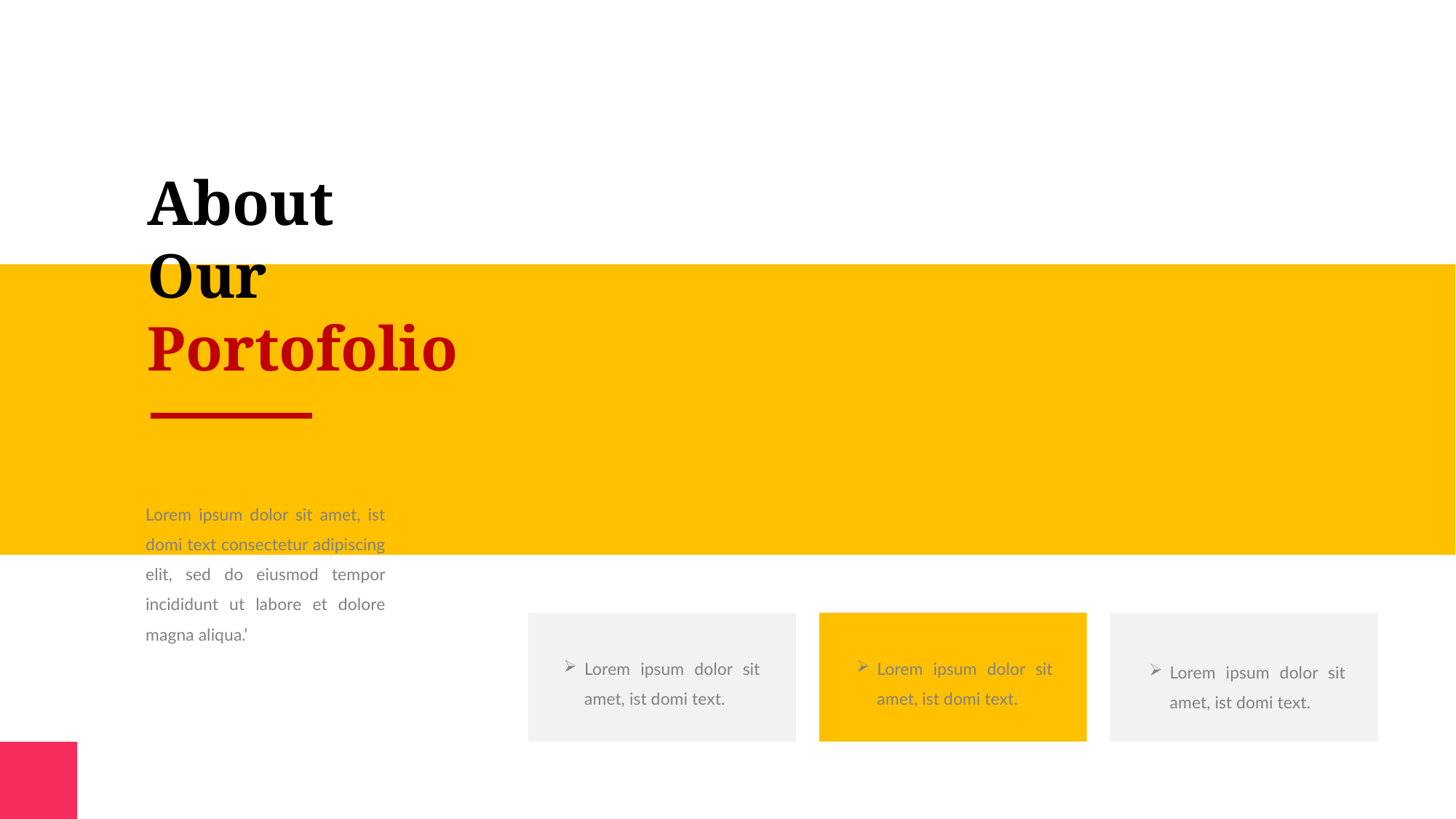

About
Our
Portofolio
Lorem ipsum dolor sit amet, ist domi text consectetur adipiscing elit, sed do eiusmod tempor incididunt ut labore et dolore magna aliqua.’
Lorem ipsum dolor sit amet, ist domi text.
Lorem ipsum dolor sit amet, ist domi text.
Lorem ipsum dolor sit amet, ist domi text.